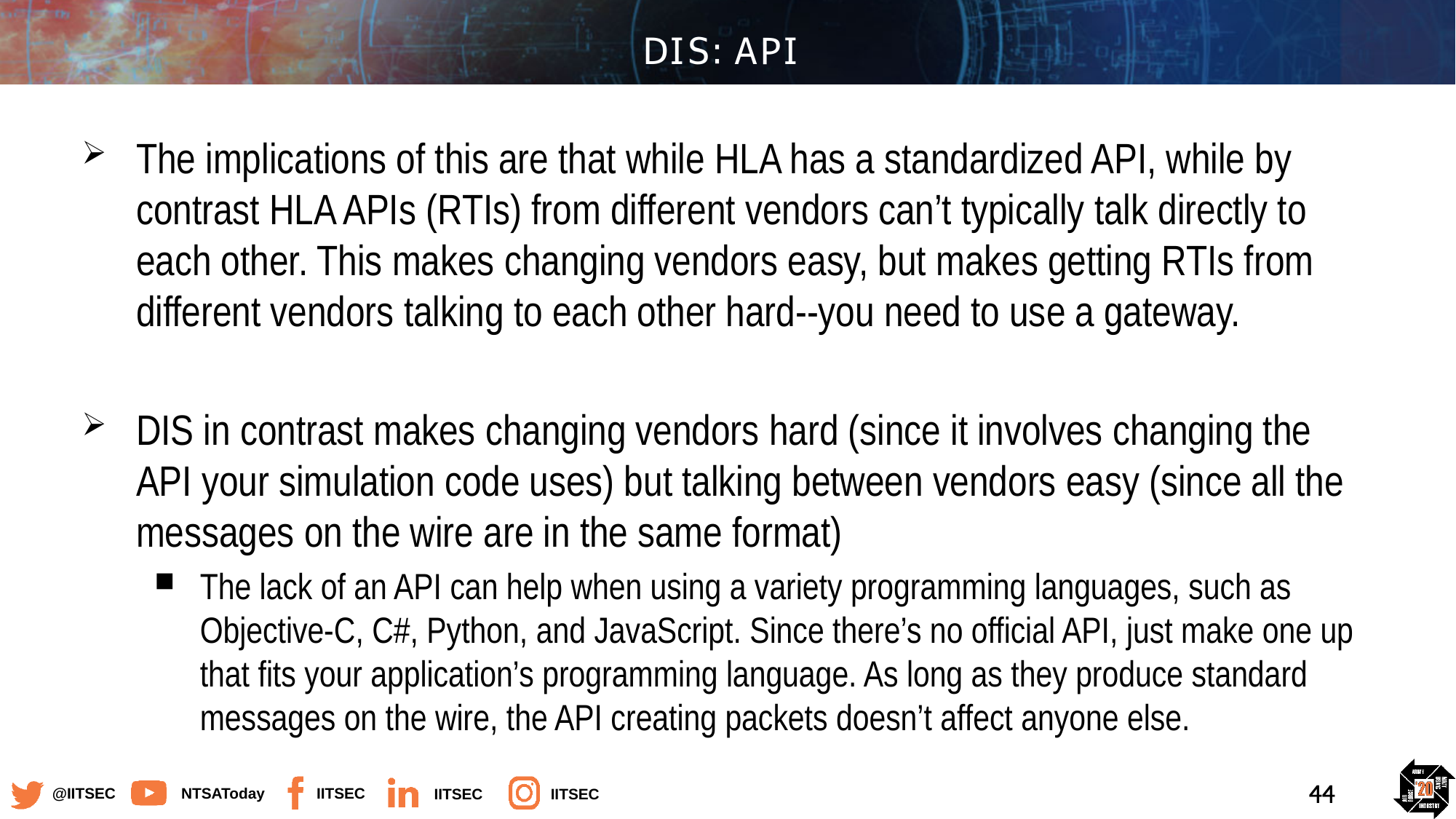

# DIS: API
The implications of this are that while HLA has a standardized API, while by contrast HLA APIs (RTIs) from different vendors can’t typically talk directly to each other. This makes changing vendors easy, but makes getting RTIs from different vendors talking to each other hard--you need to use a gateway.

DIS in contrast makes changing vendors hard (since it involves changing the API your simulation code uses) but talking between vendors easy (since all the messages on the wire are in the same format)
The lack of an API can help when using a variety programming languages, such as Objective-C, C#, Python, and JavaScript. Since there’s no official API, just make one up that fits your application’s programming language. As long as they produce standard messages on the wire, the API creating packets doesn’t affect anyone else.
44